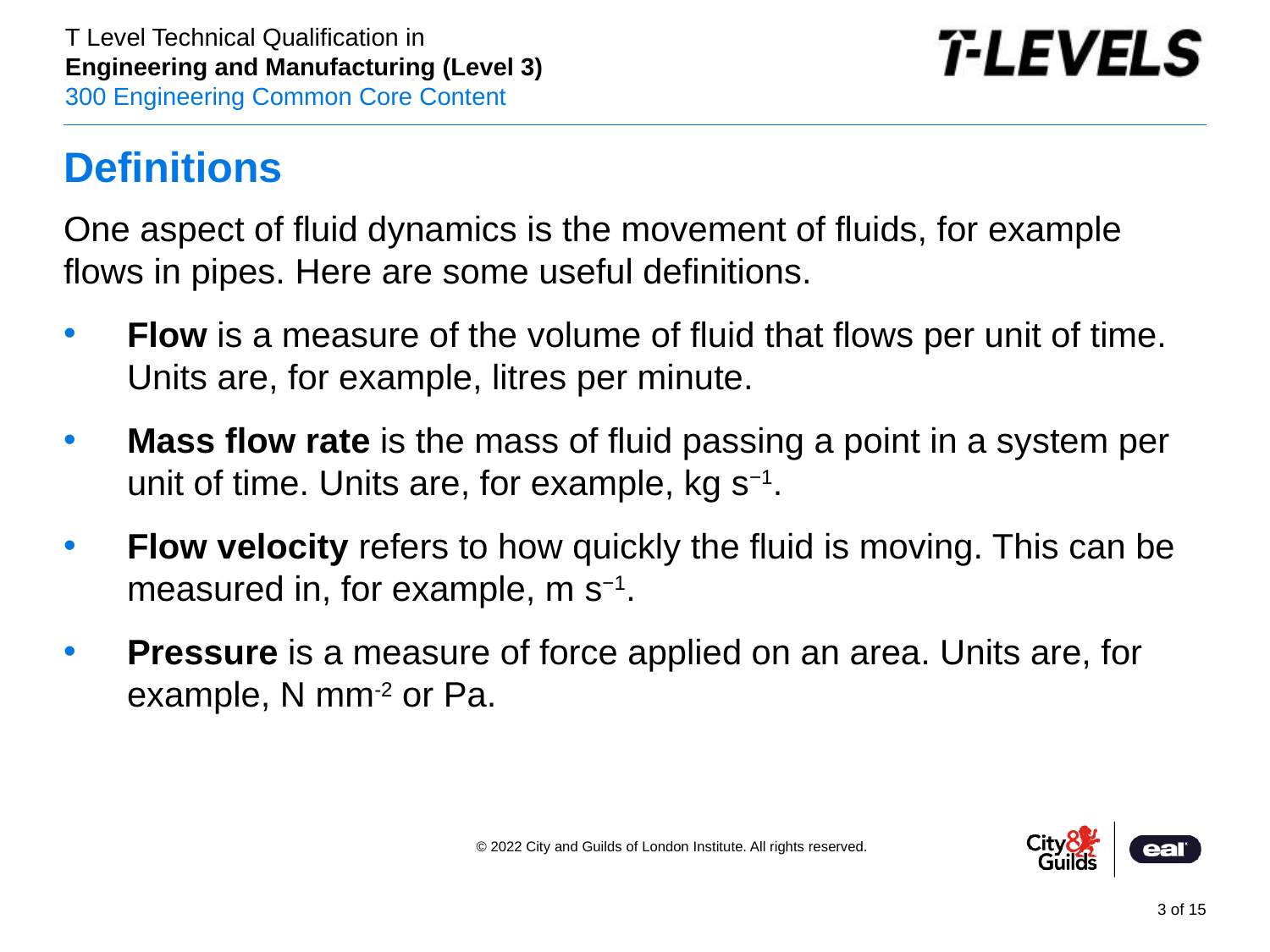

# Definitions
One aspect of fluid dynamics is the movement of fluids, for example flows in pipes. Here are some useful definitions.
Flow is a measure of the volume of fluid that flows per unit of time. Units are, for example, litres per minute.
Mass flow rate is the mass of fluid passing a point in a system per unit of time. Units are, for example, kg s−1.
Flow velocity refers to how quickly the fluid is moving. This can be measured in, for example, m s−1.
Pressure is a measure of force applied on an area. Units are, for example, N mm-2 or Pa.